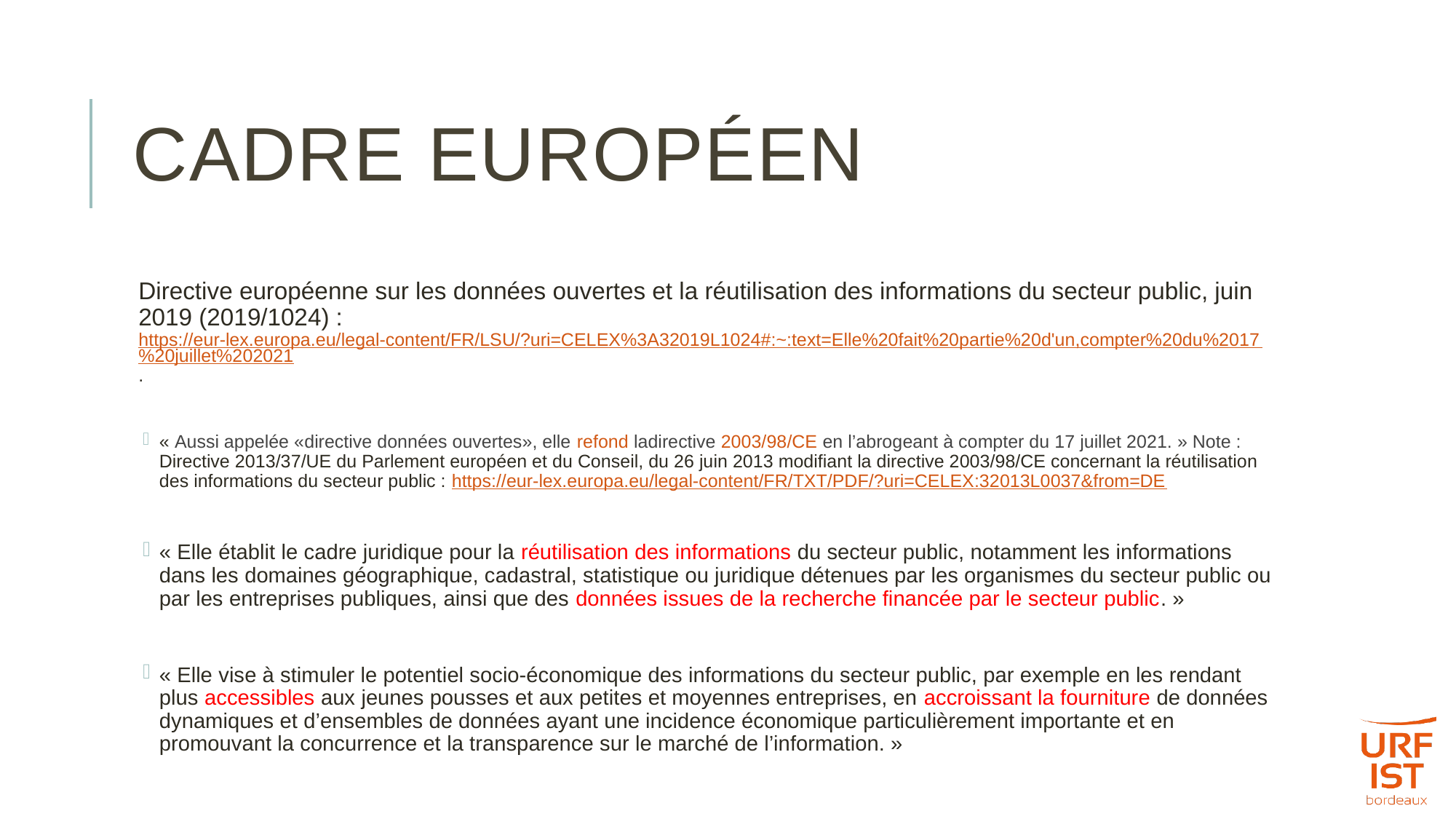

# CADRE européen
Directive européenne sur les données ouvertes et la réutilisation des informations du secteur public, juin 2019 (2019/1024) : https://eur-lex.europa.eu/legal-content/FR/LSU/?uri=CELEX%3A32019L1024#:~:text=Elle%20fait%20partie%20d'un,compter%20du%2017%20juillet%202021.

« Aussi appelée «directive données ouvertes», elle refond ladirective 2003/98/CE en l’abrogeant à compter du 17 juillet 2021. » Note : Directive 2013/37/UE du Parlement européen et du Conseil, du 26 juin 2013 modifiant la directive 2003/98/CE concernant la réutilisation des informations du secteur public : https://eur-lex.europa.eu/legal-content/FR/TXT/PDF/?uri=CELEX:32013L0037&from=DE

« Elle établit le cadre juridique pour la réutilisation des informations du secteur public, notamment les informations dans les domaines géographique, cadastral, statistique ou juridique détenues par les organismes du secteur public ou par les entreprises publiques, ainsi que des données issues de la recherche financée par le secteur public. »

« Elle vise à stimuler le potentiel socio-économique des informations du secteur public, par exemple en les rendant plus accessibles aux jeunes pousses et aux petites et moyennes entreprises, en accroissant la fourniture de données dynamiques et d’ensembles de données ayant une incidence économique particulièrement importante et en promouvant la concurrence et la transparence sur le marché de l’information. »